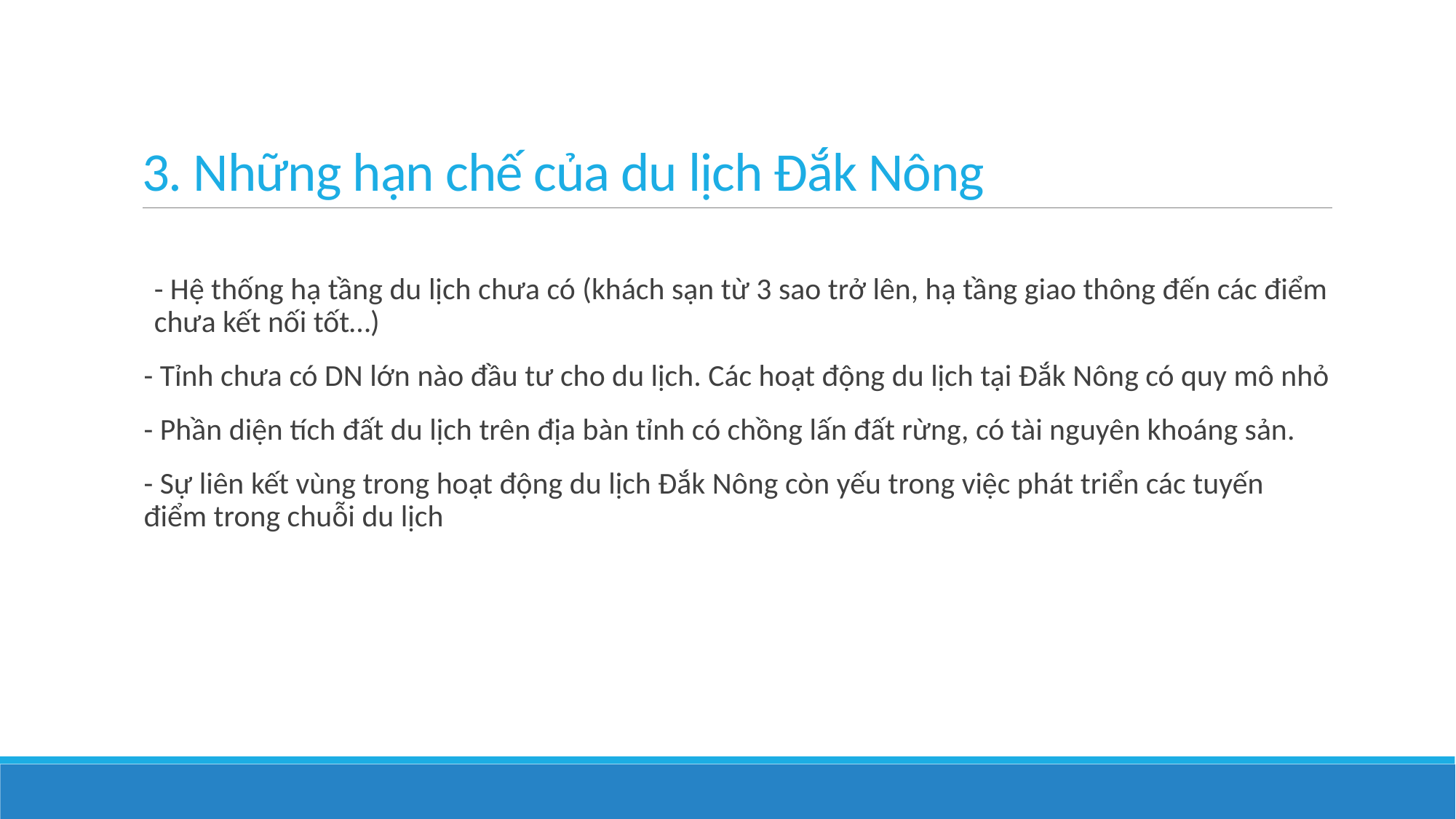

# 3. Những hạn chế của du lịch Đắk Nông
- Hệ thống hạ tầng du lịch chưa có (khách sạn từ 3 sao trở lên, hạ tầng giao thông đến các điểm chưa kết nối tốt…)
- Tỉnh chưa có DN lớn nào đầu tư cho du lịch. Các hoạt động du lịch tại Đắk Nông có quy mô nhỏ
- Phần diện tích đất du lịch trên địa bàn tỉnh có chồng lấn đất rừng, có tài nguyên khoáng sản.
- Sự liên kết vùng trong hoạt động du lịch Đắk Nông còn yếu trong việc phát triển các tuyến điểm trong chuỗi du lịch